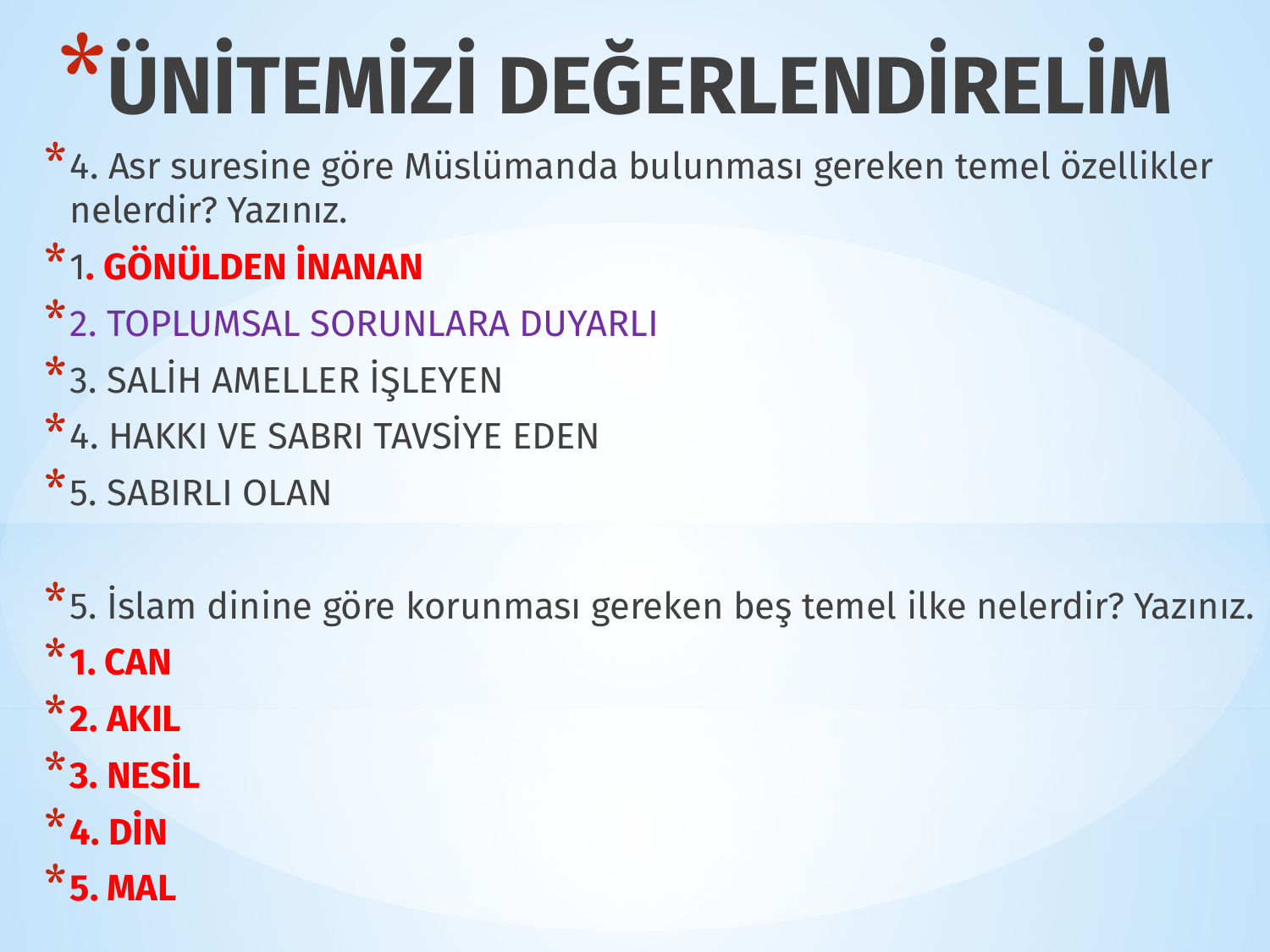

# ÜNİTEMİZİ DEĞERLENDİRELİM
4. Asr suresine göre Müslümanda bulunması gereken temel özellikler nelerdir? Yazınız.
1. GÖNÜLDEN İNANAN
2. TOPLUMSAL SORUNLARA DUYARLI
3. SALİH AMELLER İŞLEYEN
4. HAKKI VE SABRI TAVSİYE EDEN
5. SABIRLI OLAN

5. İslam dinine göre korunması gereken beş temel ilke nelerdir? Yazınız.
1. CAN
2. AKIL
3. NESİL
4. DİN
5. MAL